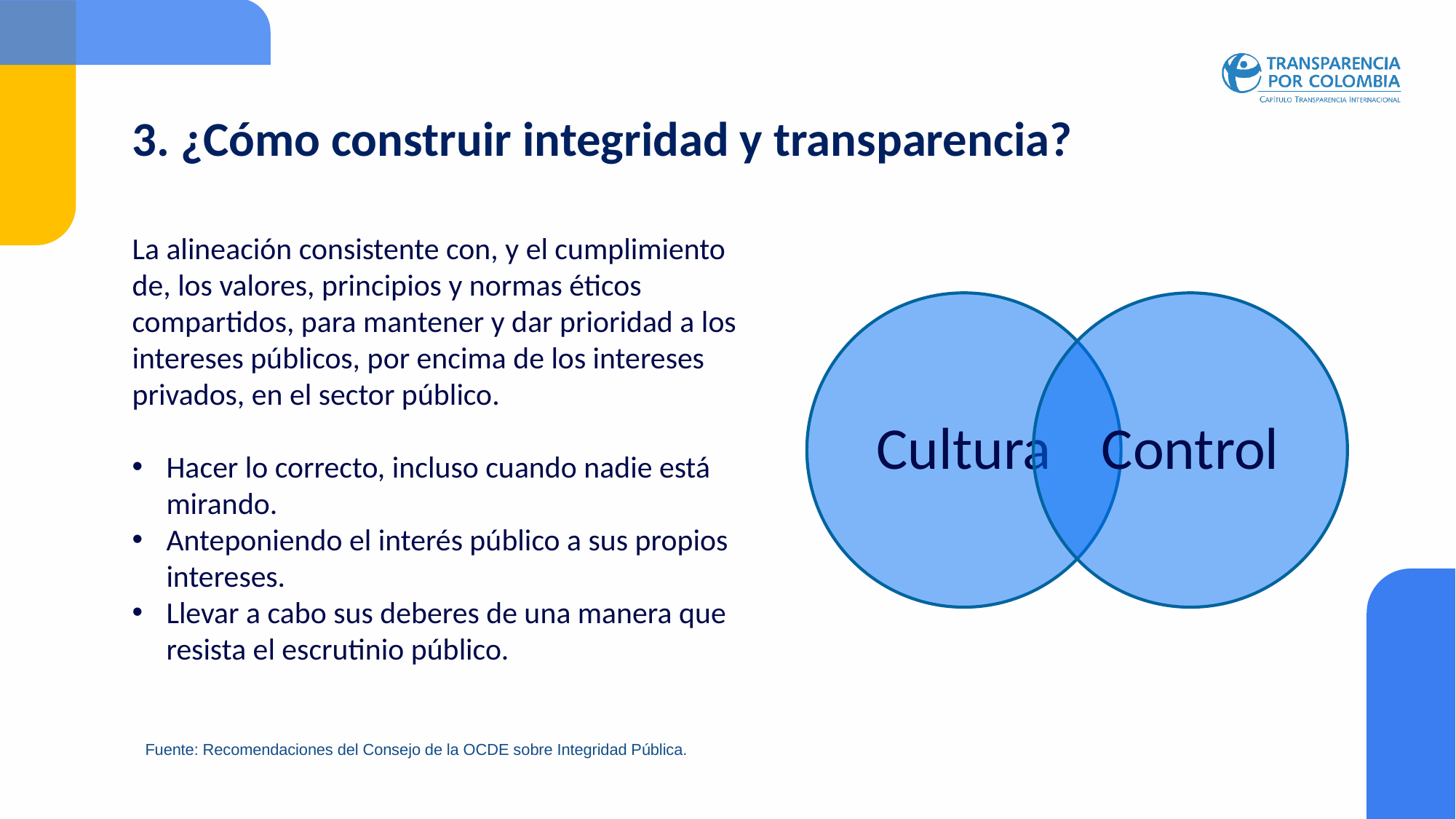

3. ¿Cómo construir integridad y transparencia?
La alineación consistente con, y el cumplimiento de, los valores, principios y normas éticos compartidos, para mantener y dar prioridad a los intereses públicos, por encima de los intereses privados, en el sector público.

Hacer lo correcto, incluso cuando nadie está mirando.
Anteponiendo el interés público a sus propios intereses.
Llevar a cabo sus deberes de una manera que resista el escrutinio público.
Cultura
Control
Fuente: Recomendaciones del Consejo de la OCDE sobre Integridad Pública.